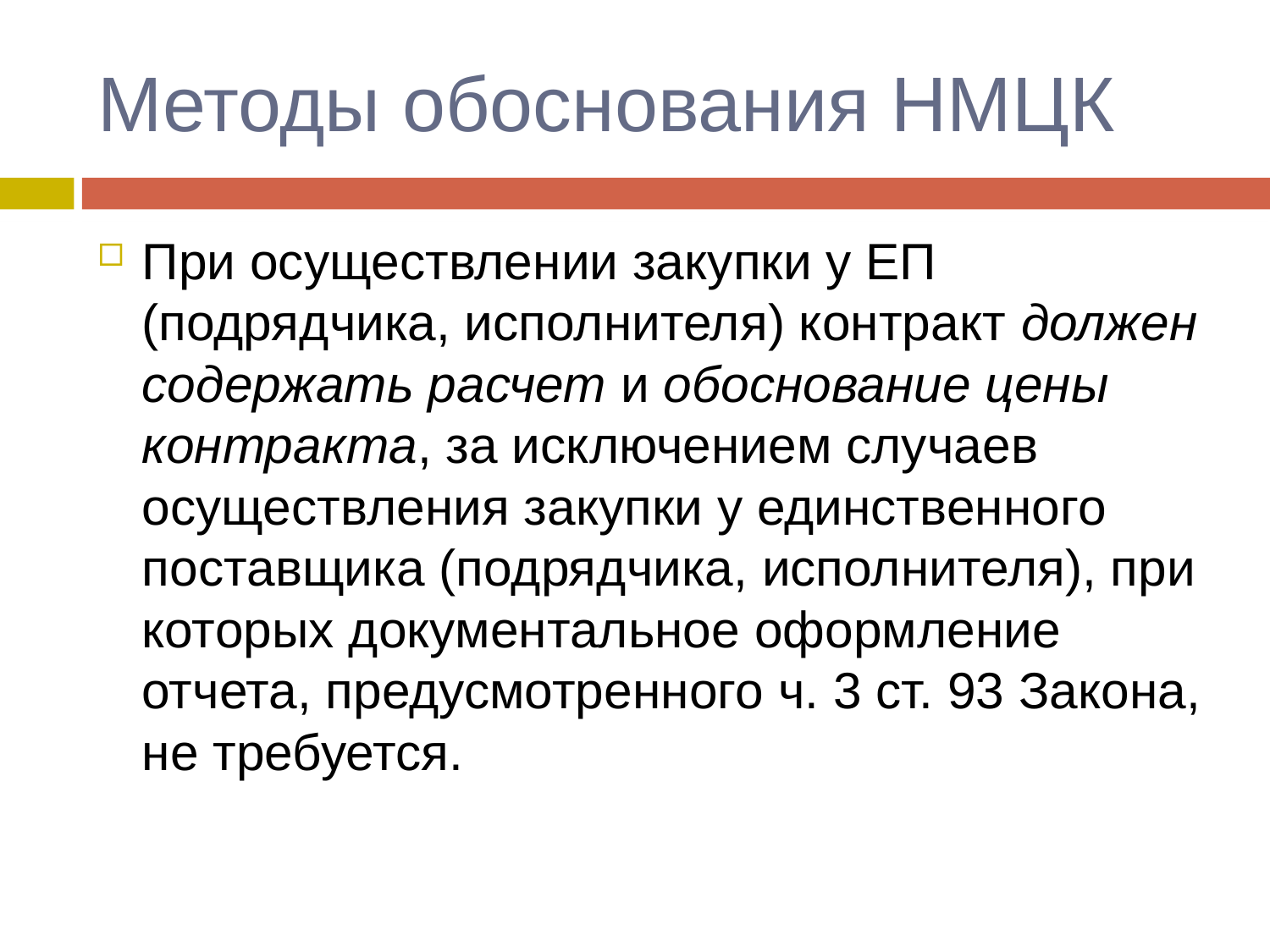

# Методы обоснования НМЦК
При осуществлении закупки у ЕП (подрядчика, исполнителя) контракт должен содержать расчет и обоснование цены контракта, за исключением случаев осуществления закупки у единственного поставщика (подрядчика, исполнителя), при которых документальное оформление отчета, предусмотренного ч. 3 ст. 93 Закона, не требуется.